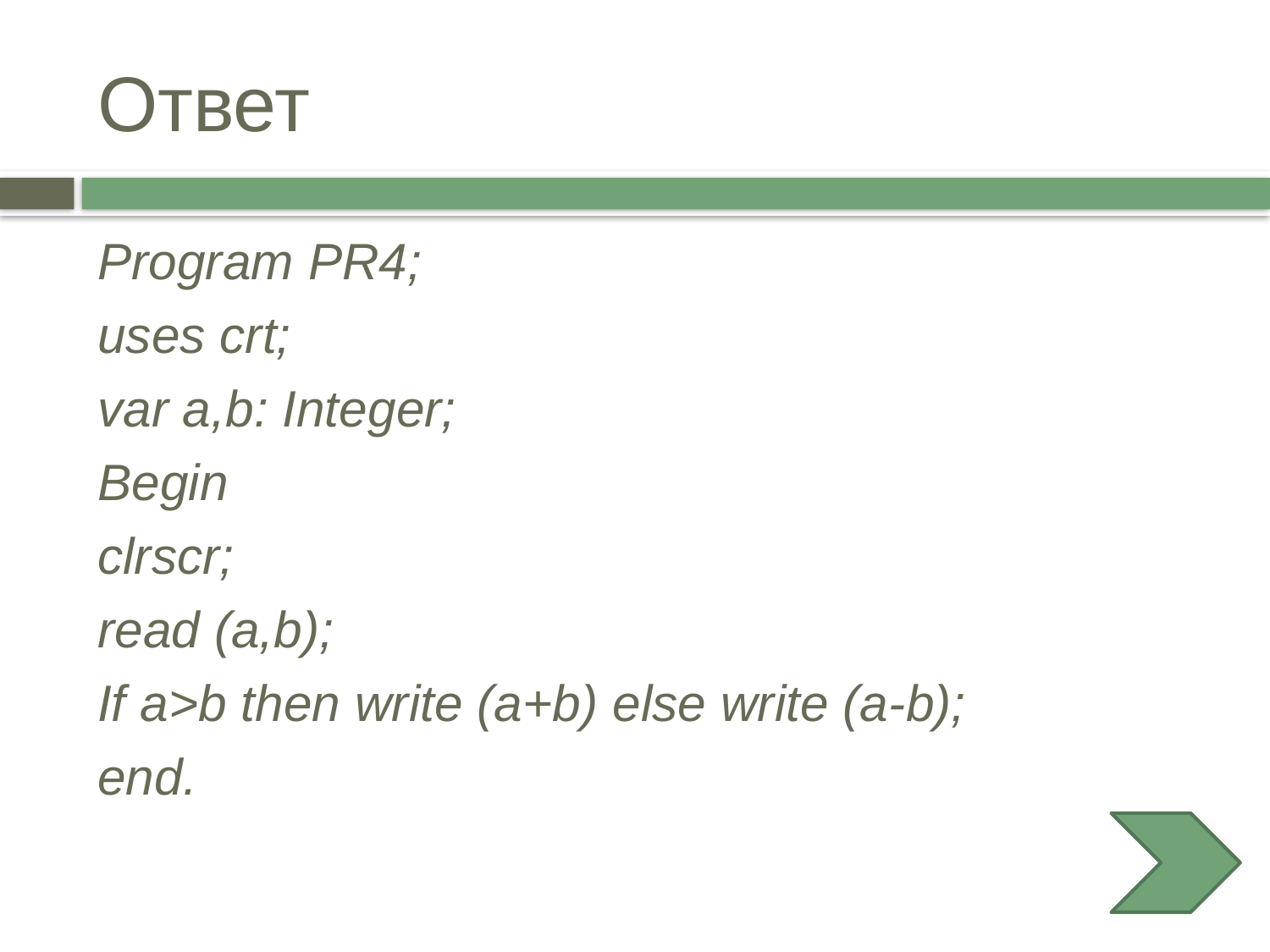

# Ответ
Program PR4;
uses crt;
var a,b: Integer;
Begin
clrscr;
read (a,b);
If a>b then write (a+b) else write (a-b);
end.